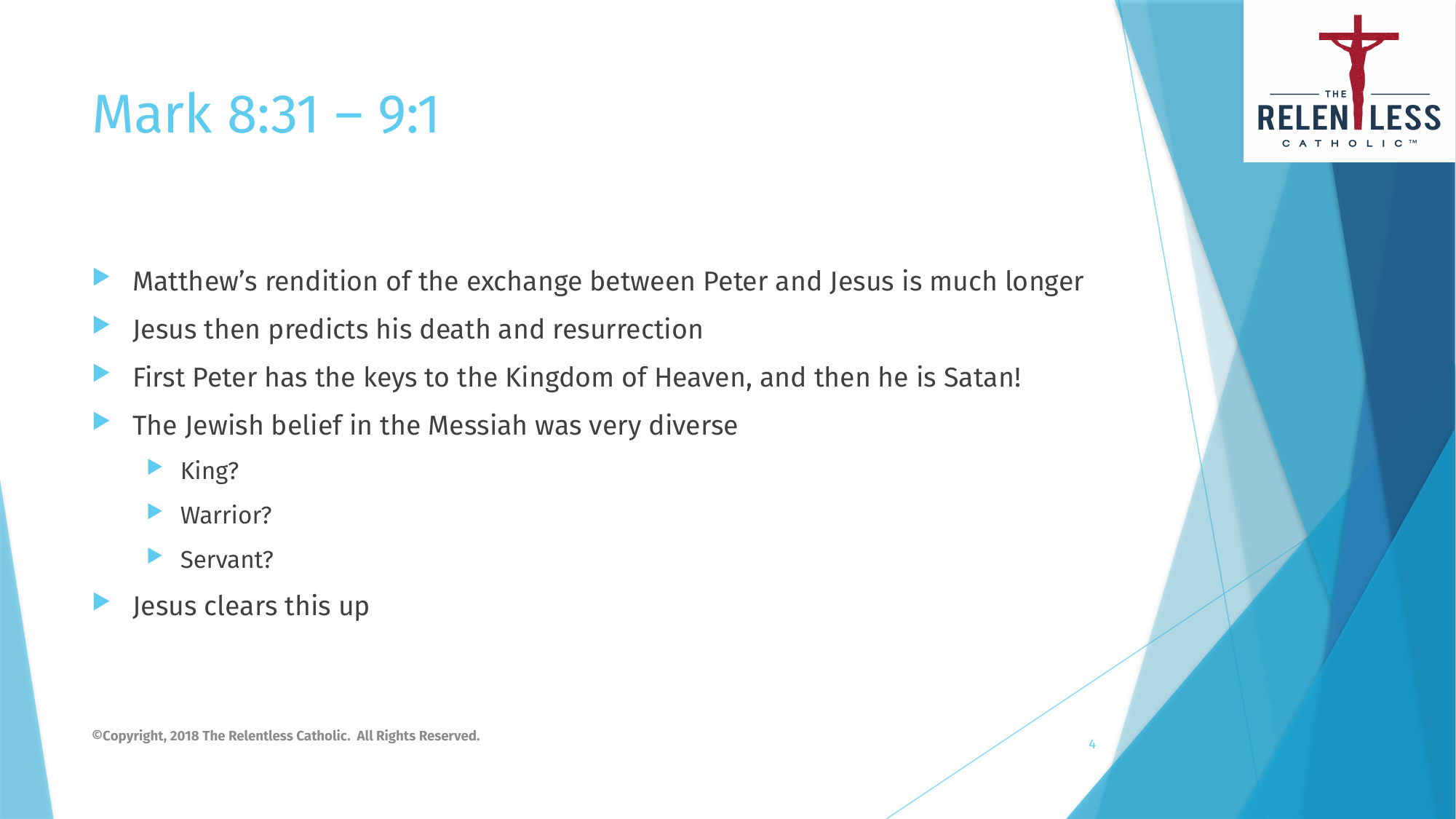

# Mark 8:31 – 9:1
Matthew’s rendition of the exchange between Peter and Jesus is much longer
Jesus then predicts his death and resurrection
First Peter has the keys to the Kingdom of Heaven, and then he is Satan!
The Jewish belief in the Messiah was very diverse
King?
Warrior?
Servant?
Jesus clears this up
©Copyright, 2018 The Relentless Catholic.  All Rights Reserved.

4